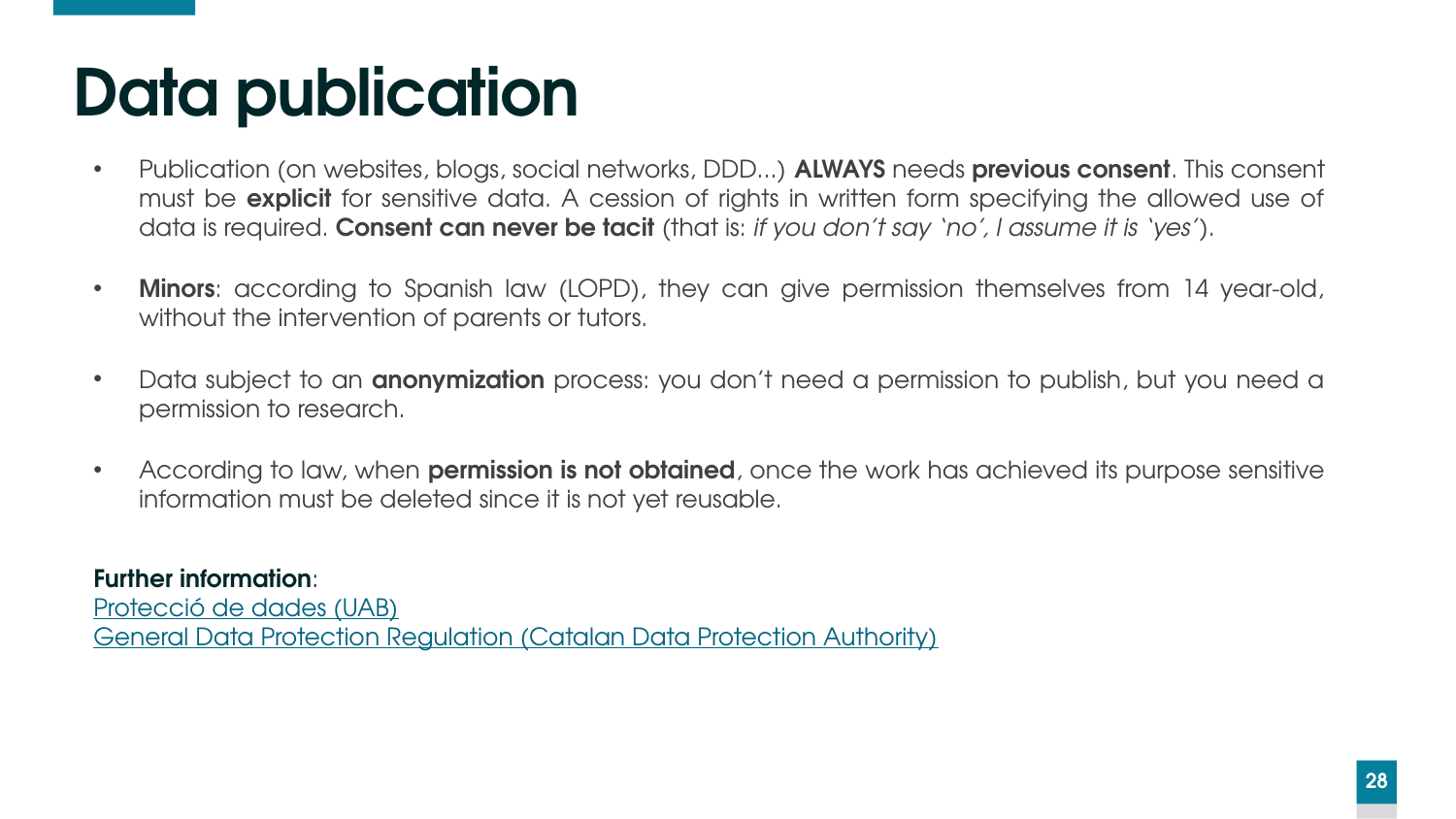

# Data publication
Publication (on websites, blogs, social networks, DDD...) ALWAYS needs previous consent. This consent must be explicit for sensitive data. A cession of rights in written form specifying the allowed use of data is required. Consent can never be tacit (that is: if you don’t say ‘no’, I assume it is ‘yes’).
Minors: according to Spanish law (LOPD), they can give permission themselves from 14 year-old, without the intervention of parents or tutors.
Data subject to an anonymization process: you don’t need a permission to publish, but you need a permission to research.
According to law, when permission is not obtained, once the work has achieved its purpose sensitive information must be deleted since it is not yet reusable.
Further information:
Protecció de dades (UAB)
General Data Protection Regulation (Catalan Data Protection Authority)